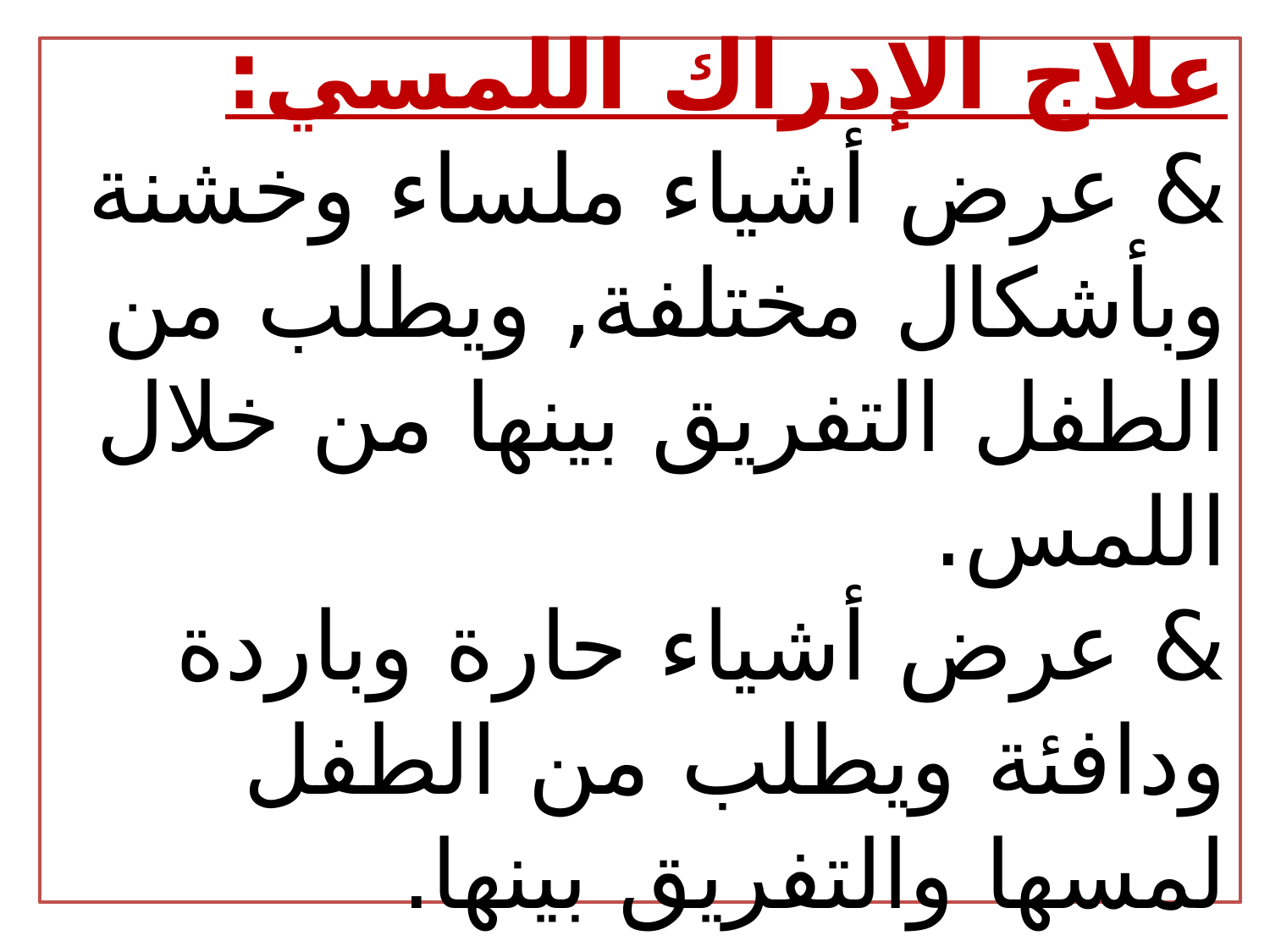

# علاج الإدراك اللمسي: & عرض أشياء ملساء وخشنة وبأشكال مختلفة, ويطلب من الطفل التفريق بينها من خلال اللمس. & عرض أشياء حارة وباردة ودافئة ويطلب من الطفل لمسها والتفريق بينها.